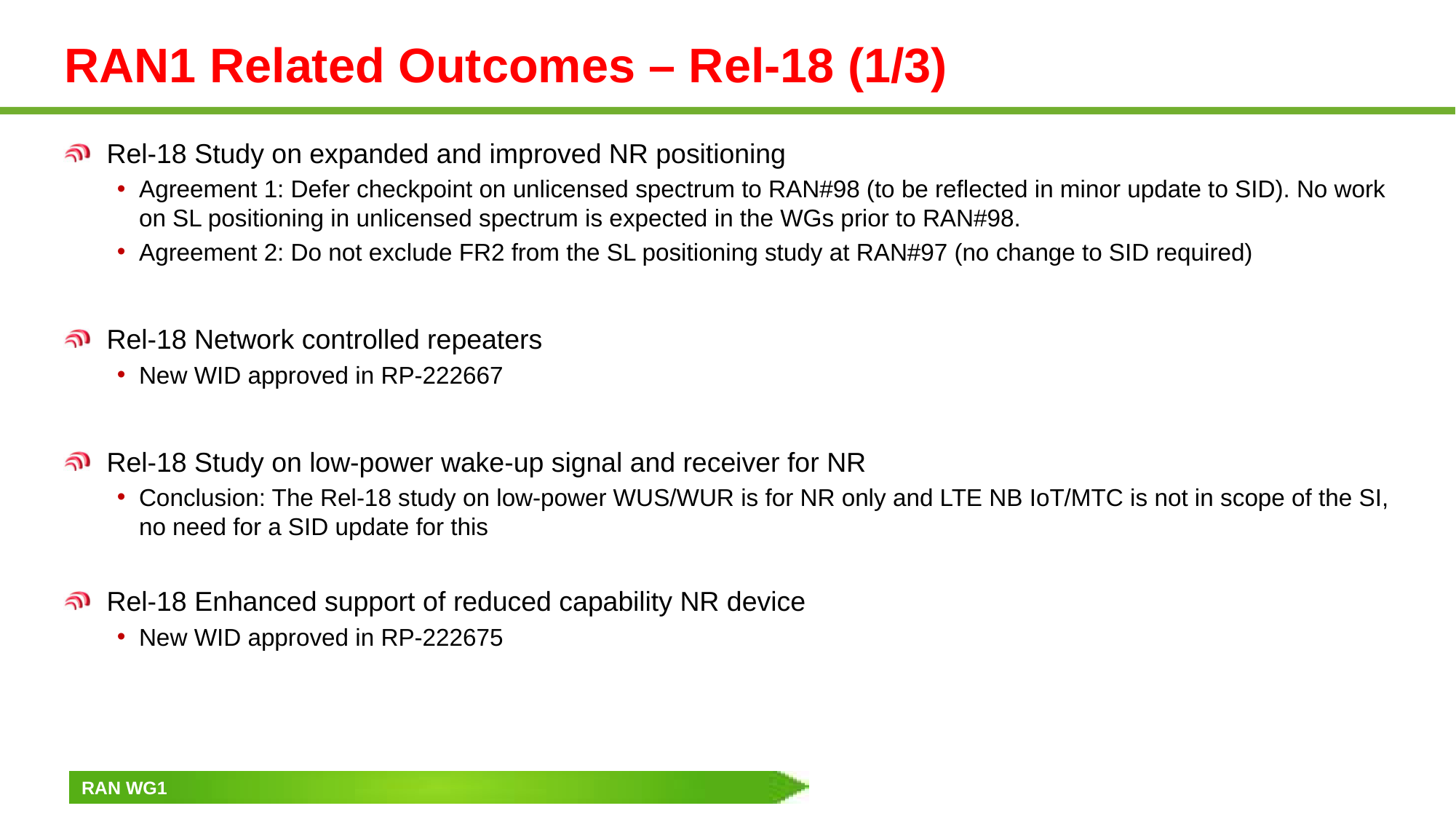

# RAN1 Related Outcomes – Rel-18 (1/3)
Rel-18 Study on expanded and improved NR positioning
Agreement 1: Defer checkpoint on unlicensed spectrum to RAN#98 (to be reflected in minor update to SID). No work on SL positioning in unlicensed spectrum is expected in the WGs prior to RAN#98.
Agreement 2: Do not exclude FR2 from the SL positioning study at RAN#97 (no change to SID required)

Rel-18 Network controlled repeaters
New WID approved in RP-222667

Rel-18 Study on low-power wake-up signal and receiver for NR
Conclusion: The Rel-18 study on low-power WUS/WUR is for NR only and LTE NB IoT/MTC is not in scope of the SI, no need for a SID update for this

Rel-18 Enhanced support of reduced capability NR device
New WID approved in RP-222675